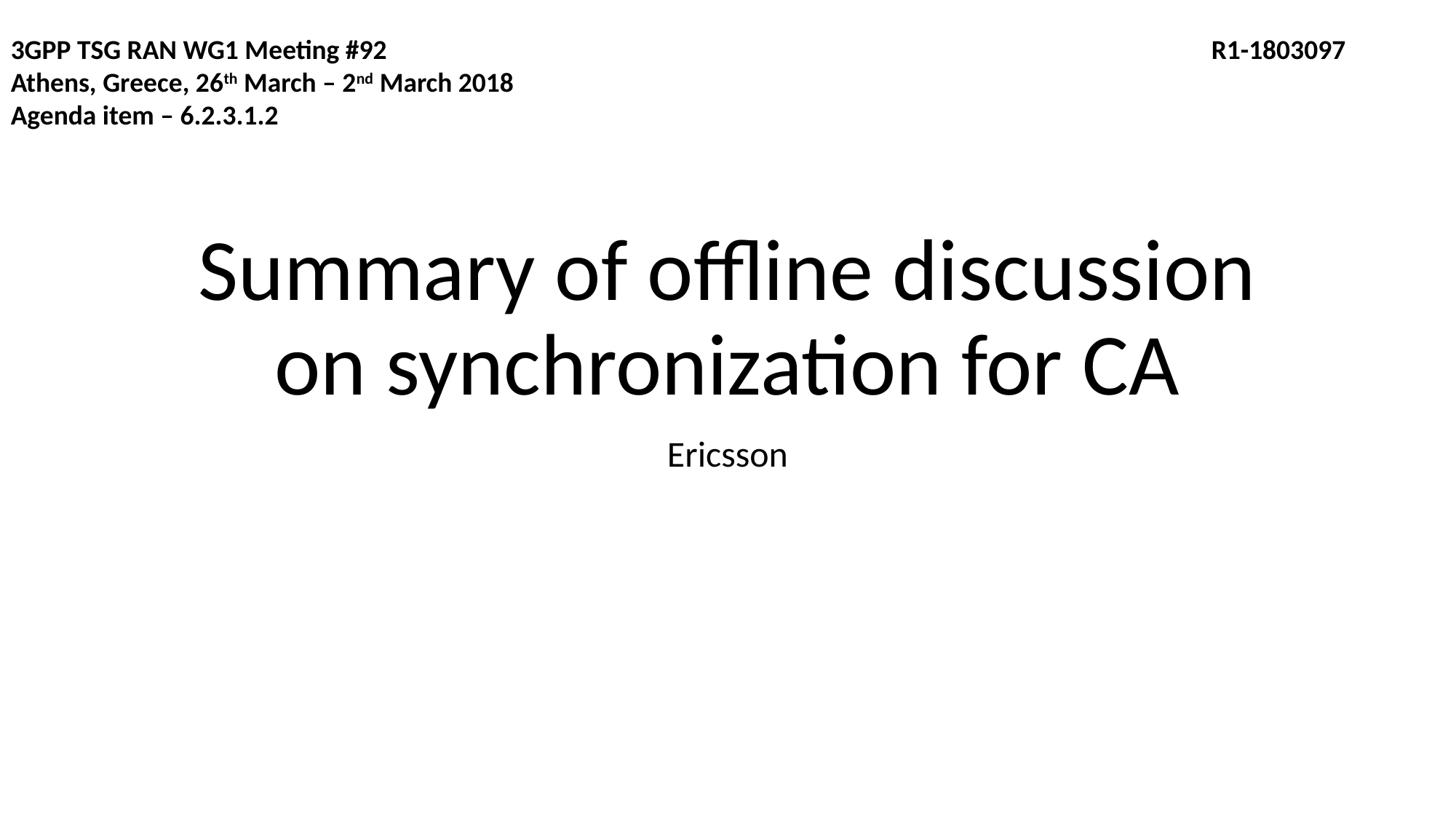

3GPP TSG RAN WG1 Meeting #92				                  			R1-1803097
Athens, Greece, 26th March – 2nd March 2018
Agenda item – 6.2.3.1.2
# Summary of offline discussion on synchronization for CA
Ericsson